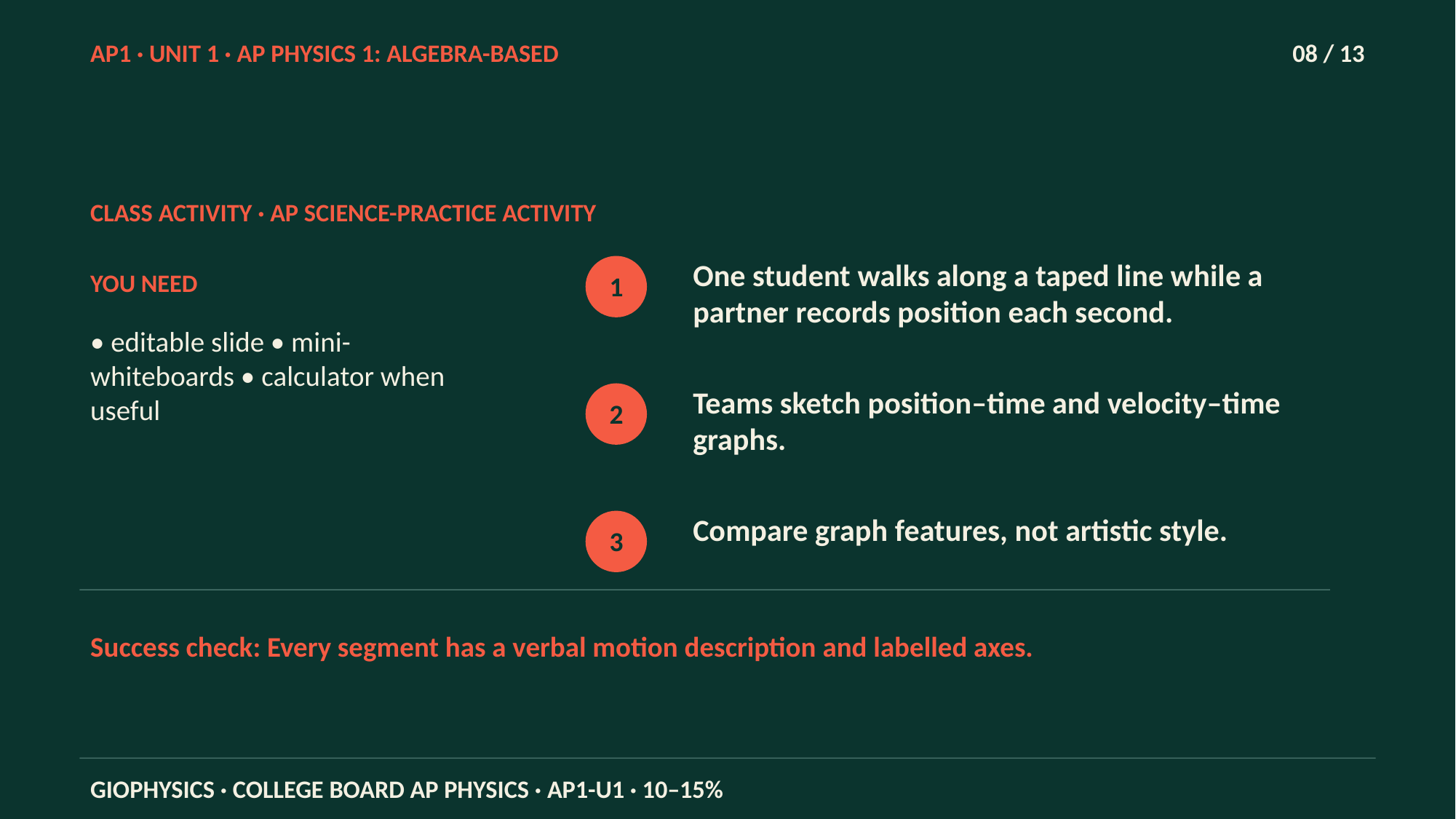

AP1 · UNIT 1 · AP PHYSICS 1: ALGEBRA-BASED
08 / 13

CLASS ACTIVITY · AP SCIENCE-PRACTICE ACTIVITY
One student walks along a taped line while a partner records position each second.

YOU NEED
1
• editable slide • mini-whiteboards • calculator when useful
Teams sketch position–time and velocity–time graphs.

2
Compare graph features, not artistic style.

3

Success check: Every segment has a verbal motion description and labelled axes.

GIOPHYSICS · COLLEGE BOARD AP PHYSICS · AP1-U1 · 10–15%